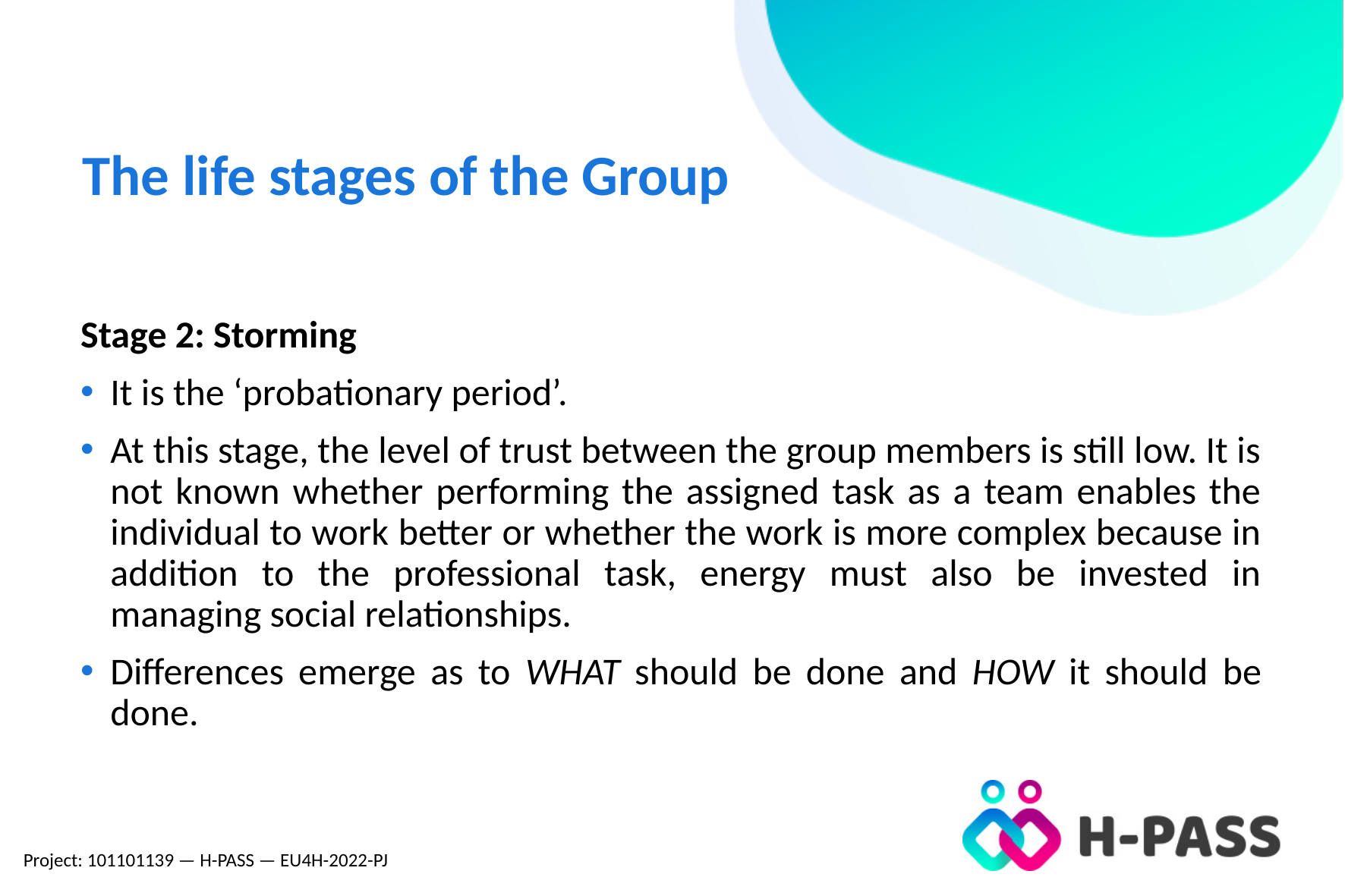

# The life stages of the Group
Stage 2: Storming
It is the ‘probationary period’.
At this stage, the level of trust between the group members is still low. It is not known whether performing the assigned task as a team enables the individual to work better or whether the work is more complex because in addition to the professional task, energy must also be invested in managing social relationships.
Differences emerge as to WHAT should be done and HOW it should be done.
Project: 101101139 — H-PASS — EU4H-2022-PJ